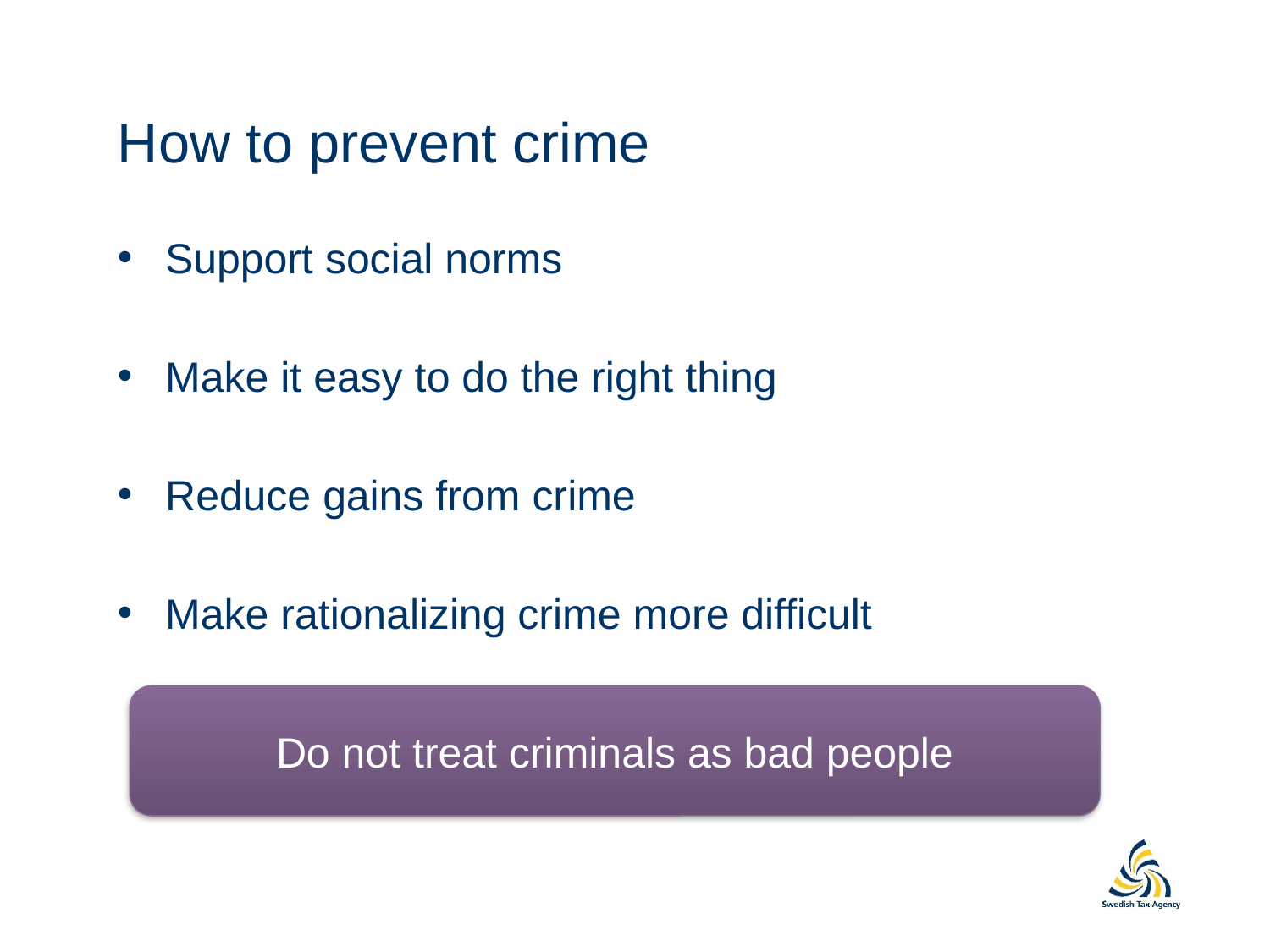

# How to prevent crime
Support social norms

Make it easy to do the right thing

Reduce gains from crime

Make rationalizing crime more difficult
Do not treat criminals as bad people